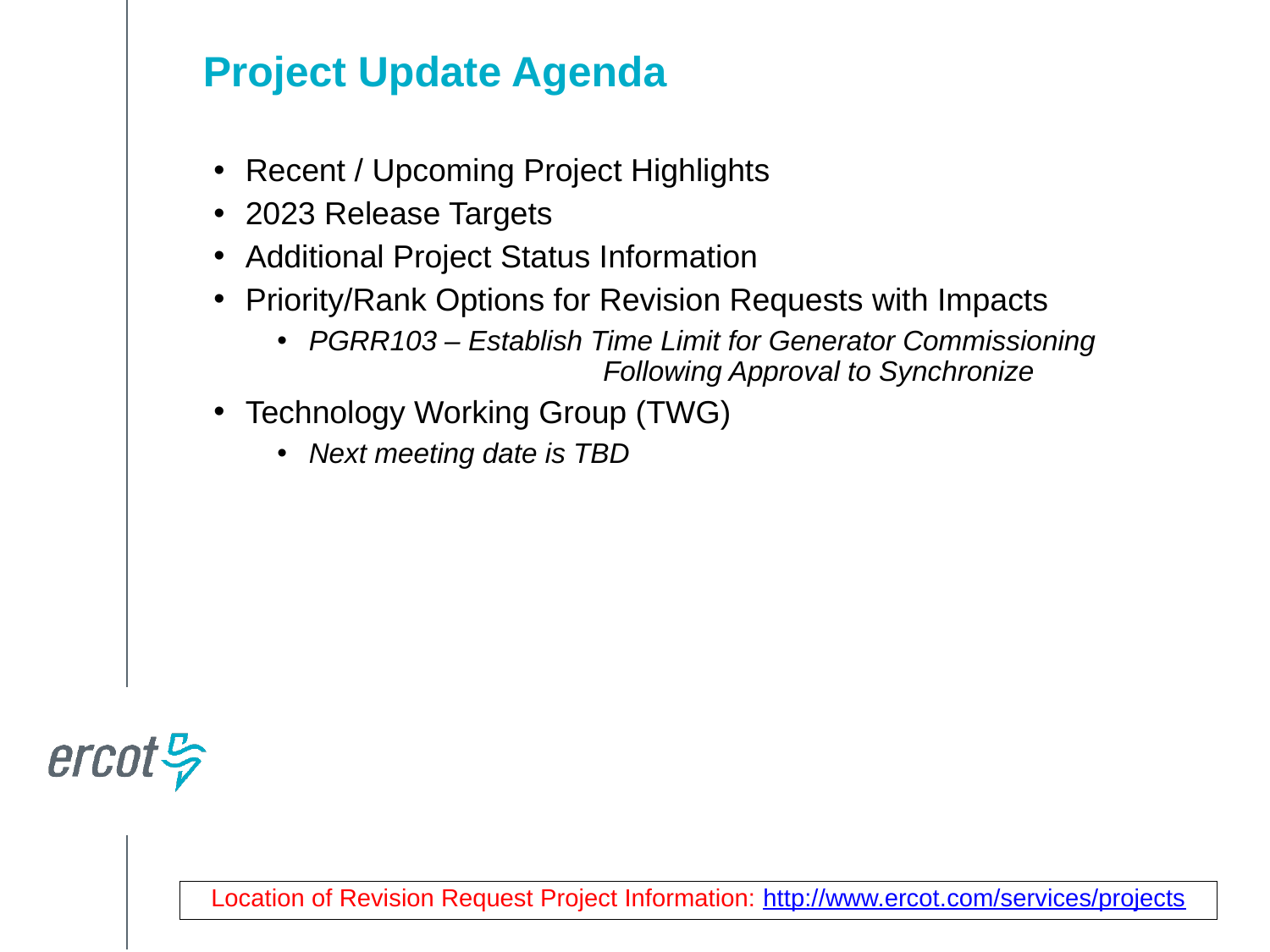

Project Update Agenda
Recent / Upcoming Project Highlights
2023 Release Targets
Additional Project Status Information
Priority/Rank Options for Revision Requests with Impacts
PGRR103 – Establish Time Limit for Generator Commissioning 		Following Approval to Synchronize
Technology Working Group (TWG)
Next meeting date is TBD
Location of Revision Request Project Information: http://www.ercot.com/services/projects